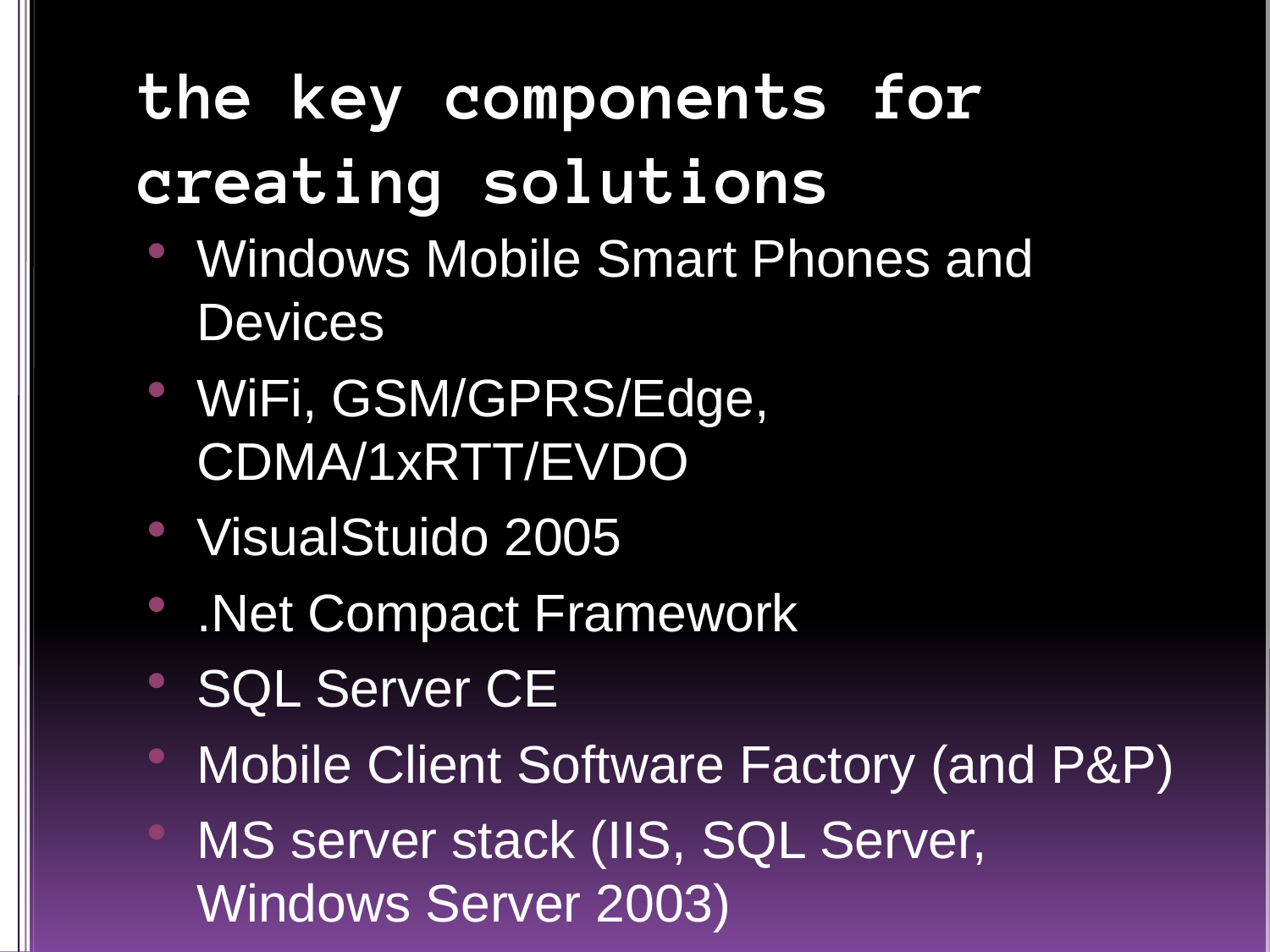

# the key components for creating solutions
Windows Mobile Smart Phones and Devices
WiFi, GSM/GPRS/Edge, CDMA/1xRTT/EVDO
VisualStuido 2005
.Net Compact Framework
SQL Server CE
Mobile Client Software Factory (and P&P)
MS server stack (IIS, SQL Server, Windows Server 2003)